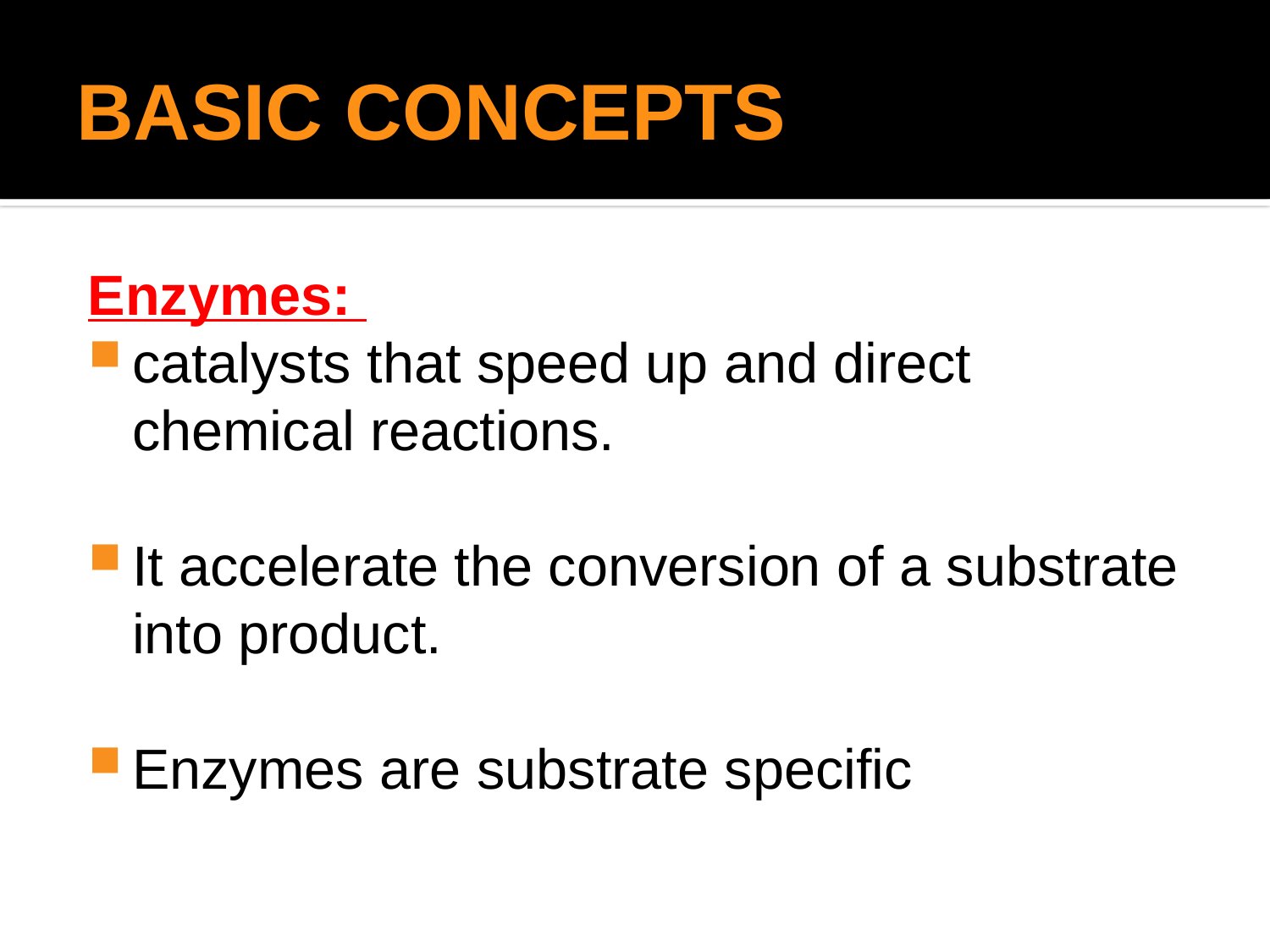

# BASIC CONCEPTS
Enzymes:
catalysts that speed up and direct chemical reactions.

It accelerate the conversion of a substrate into product.

Enzymes are substrate specific